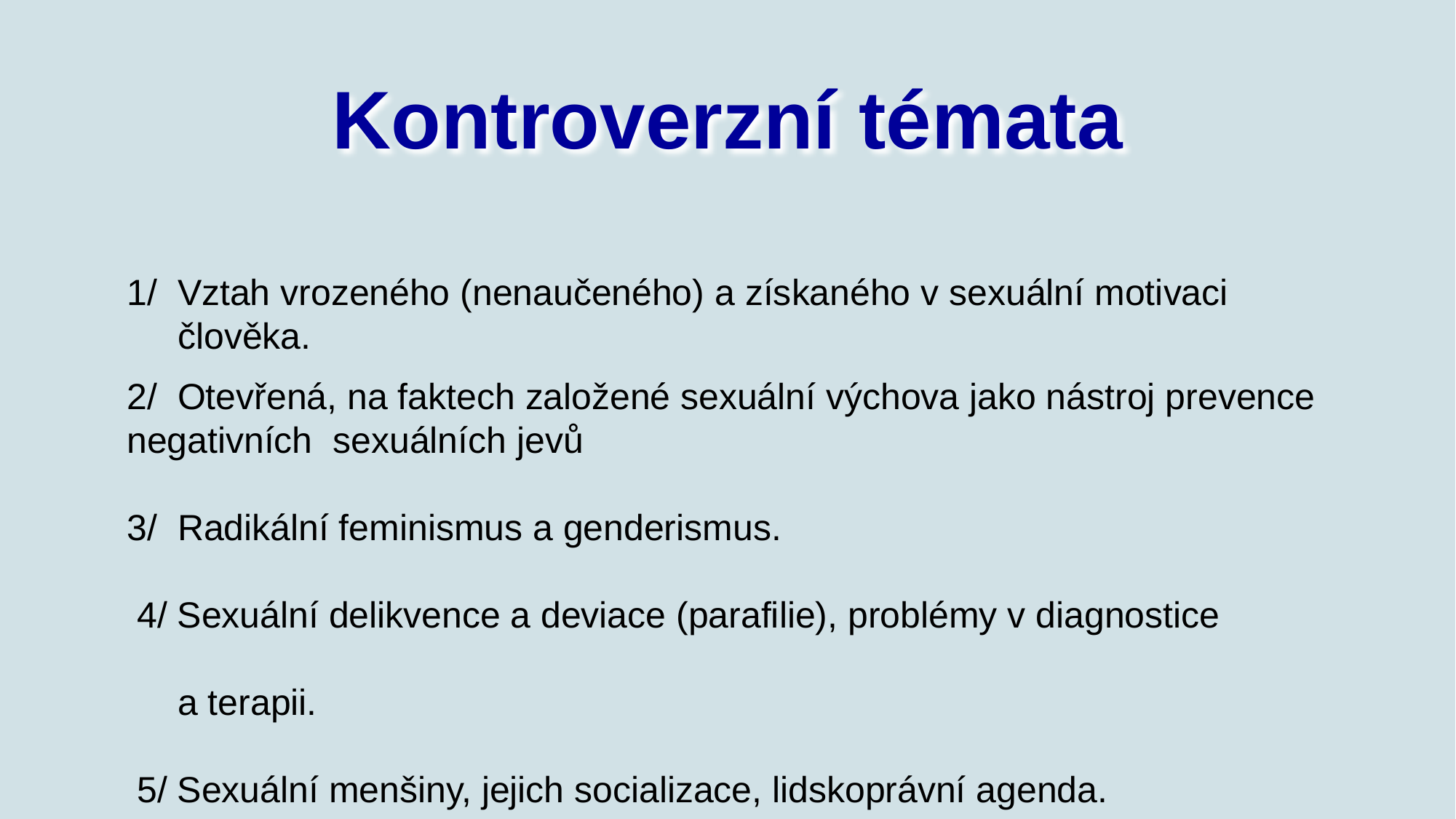

# Kontroverzní témata

1/  Vztah vrozeného (nenaučeného) a získaného v sexuální motivaci
     člověka.

2/  Otevřená, na faktech založené sexuální výchova jako nástroj prevence negativních  sexuálních jevů

3/  Radikální feminismus a genderismus.

 4/ Sexuální delikvence a deviace (parafilie), problémy v diagnostice
     a terapii.

 5/ Sexuální menšiny, jejich socializace, lidskoprávní agenda.

3/  Povaha, klinické aspekty, a sociální adaptace různých sexuálních
     menšin.

5/